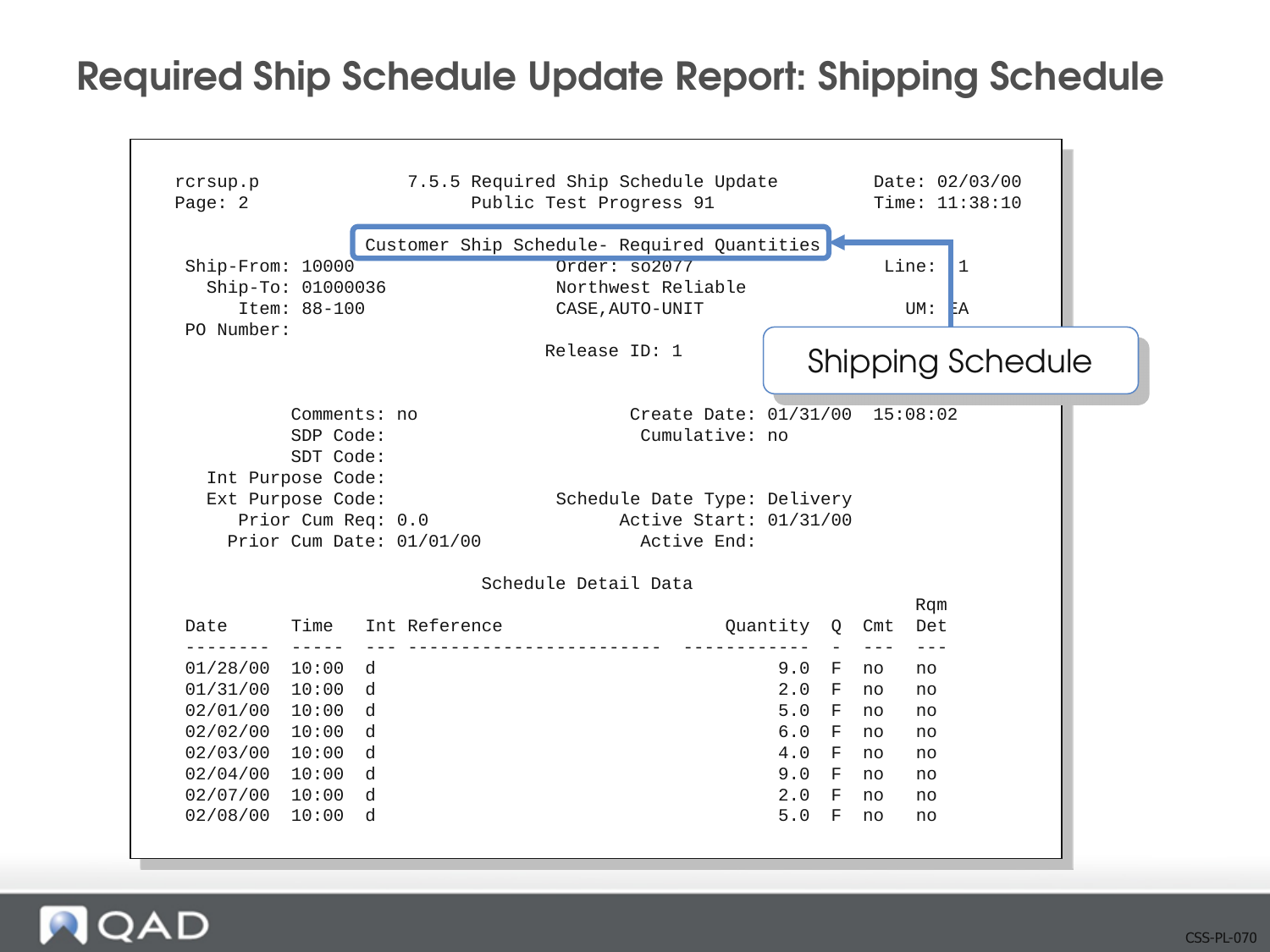

# Required Ship Schedule Update Report: Shipping Schedule

rcrsup.p              7.5.5 Required Ship Schedule Update         Date: 02/03/00
Page: 2                     Public Test Progress 91               Time: 11:38:10

                  Customer Ship Schedule- Required Quantities
 Ship-From: 10000                   Order: so2077                  Line:  1
   Ship-To: 01000036                Northwest Reliable
      Item: 88-100                  CASE,AUTO-UNIT                   UM: EA
 PO Number:
                                   Release ID: 1

           Comments: no                    Create Date: 01/31/00  15:08:02
           SDP Code:                        Cumulative: no
           SDT Code:
   Int Purpose Code:
   Ext Purpose Code:                Schedule Date Type: Delivery
      Prior Cum Req: 0.0                  Active Start: 01/31/00
     Prior Cum Date: 01/01/00               Active End:

                             Schedule Detail Data
                                                                      Rqm
 Date      Time   Int Reference                     Quantity  Q  Cmt  Det
 --------  -----  --- ------------------------  ------------  -  ---  ---
 01/28/00  10:00  d                                      9.0  F  no   no
 01/31/00  10:00  d                                      2.0  F  no   no
 02/01/00  10:00  d                                      5.0  F  no   no
 02/02/00  10:00  d                                      6.0  F  no   no
 02/03/00  10:00  d                                      4.0  F  no   no
 02/04/00  10:00  d                                      9.0  F  no   no
 02/07/00  10:00  d                                      2.0  F  no   no
 02/08/00  10:00  d                                      5.0  F  no   no

Shipping Schedule
CSS-PL-070